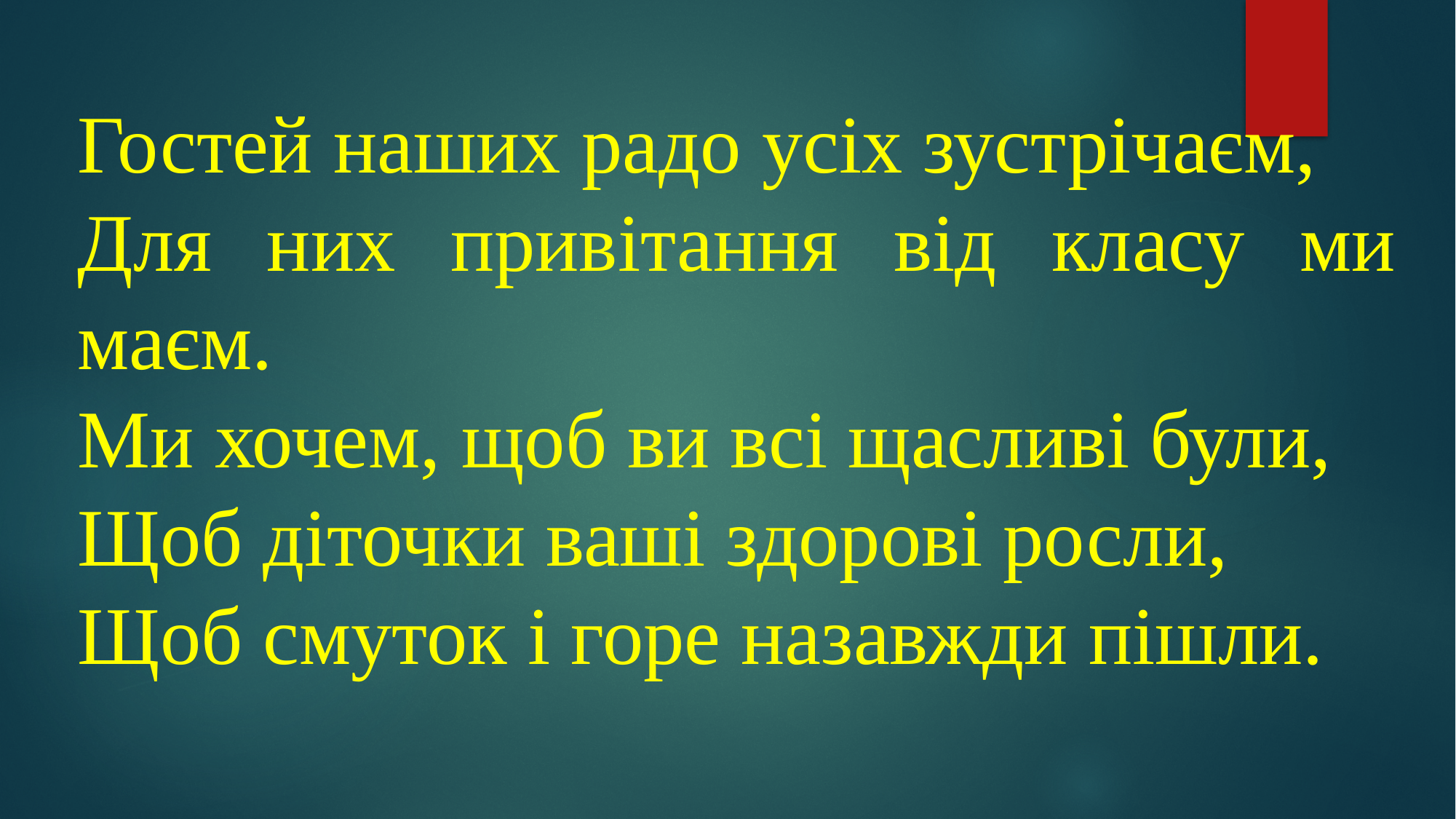

Гостей наших радо усіх зустрічаєм,
Для них привітання від класу ми маєм.
Ми хочем, щоб ви всі щасливі були,
Щоб діточки ваші здорові росли,
Щоб смуток і горе назавжди пішли.